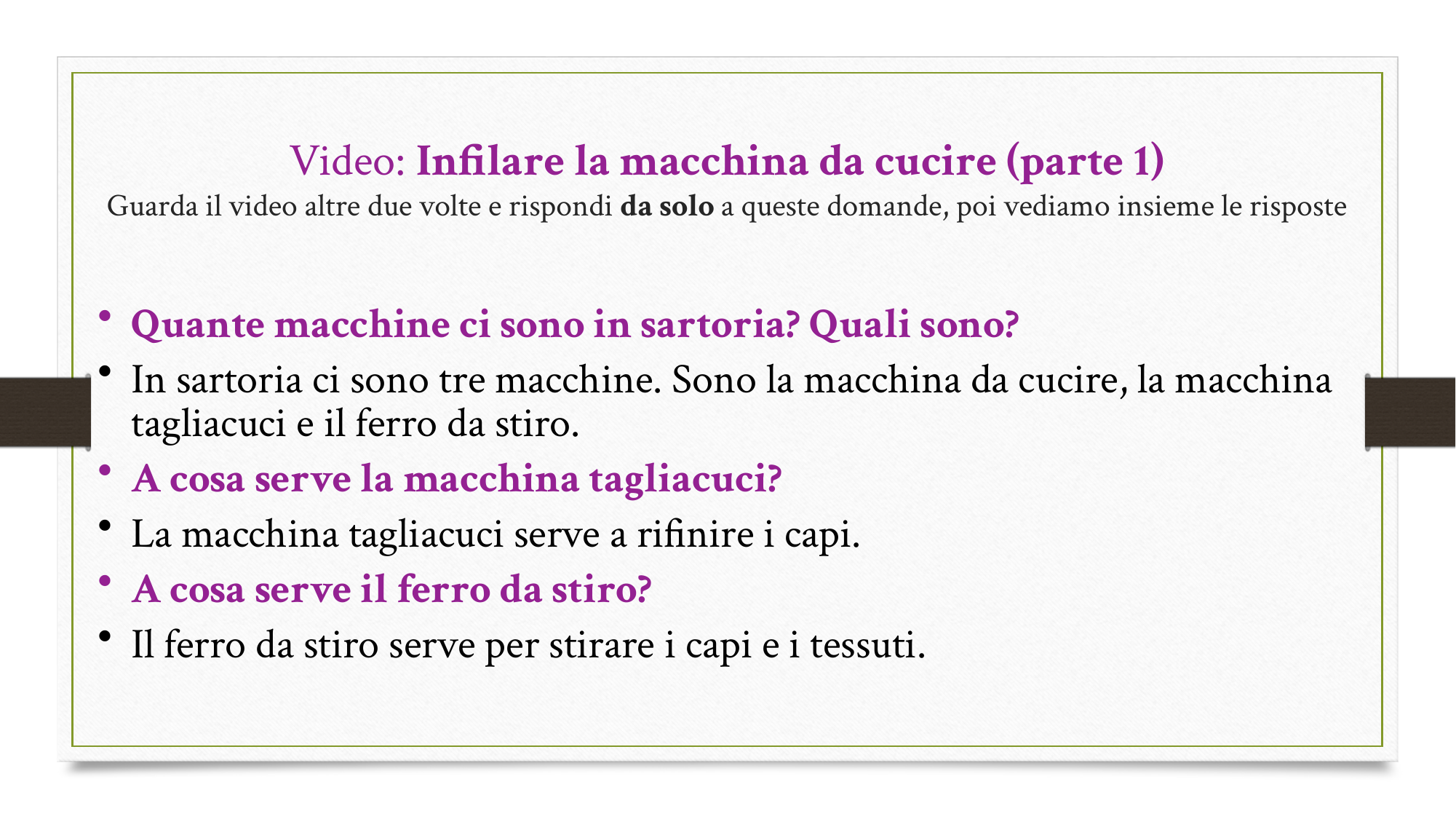

# Video: Infilare la macchina da cucire (parte 1) Guarda il video altre due volte e rispondi da solo a queste domande, poi vediamo insieme le risposte
Quante macchine ci sono in sartoria? Quali sono?
In sartoria ci sono tre macchine. Sono la macchina da cucire, la macchina tagliacuci e il ferro da stiro.
A cosa serve la macchina tagliacuci?
La macchina tagliacuci serve a rifinire i capi.
A cosa serve il ferro da stiro?
Il ferro da stiro serve per stirare i capi e i tessuti.